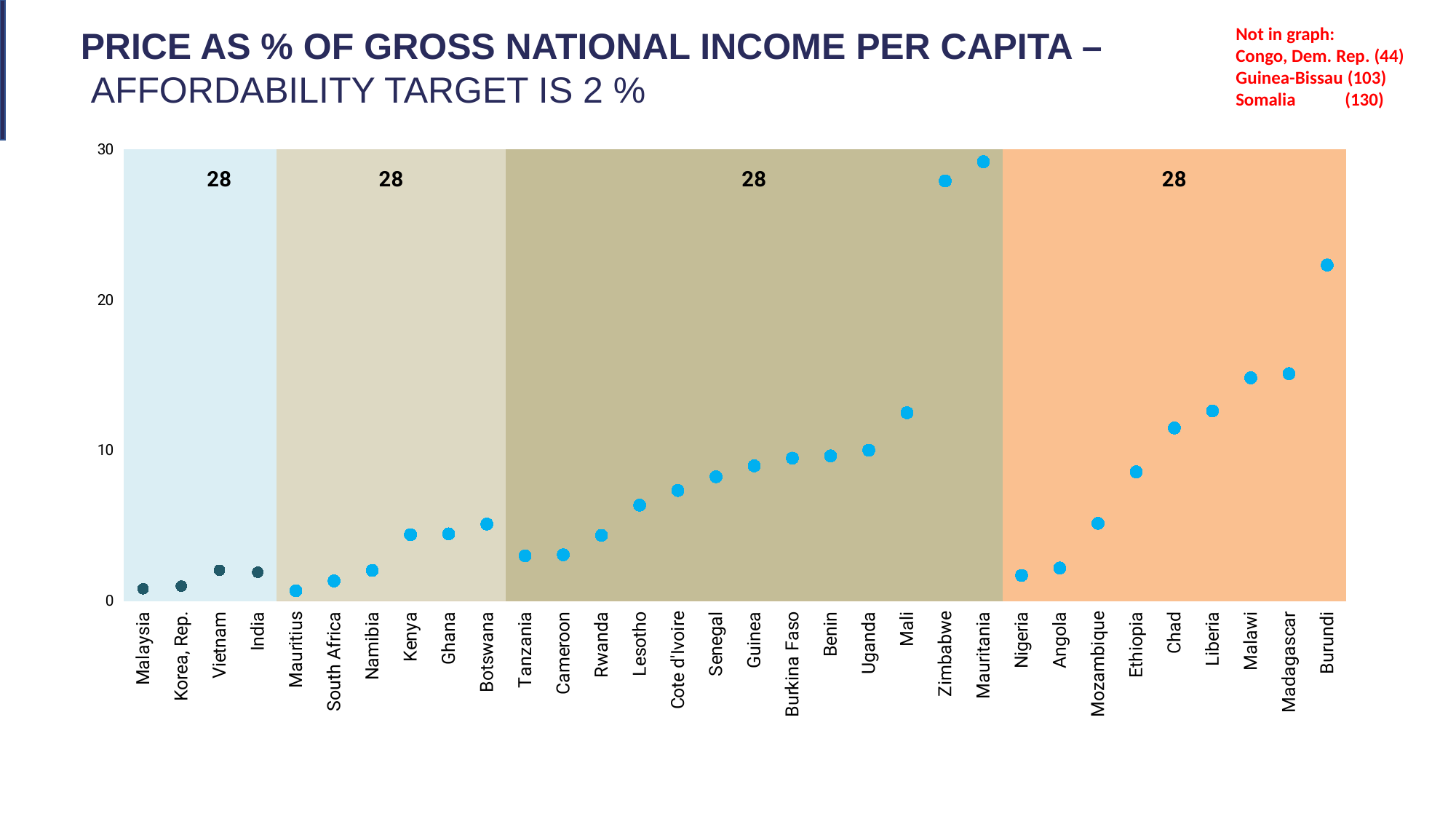

PRICE AS % OF GROSS NATIONAL INCOME PER CAPITA –
 AFFORDABILITY TARGET IS 2 %
Not in graph:
Congo, Dem. Rep. (44)
Guinea-Bissau (103)
Somalia	(130)

[unsupported chart]